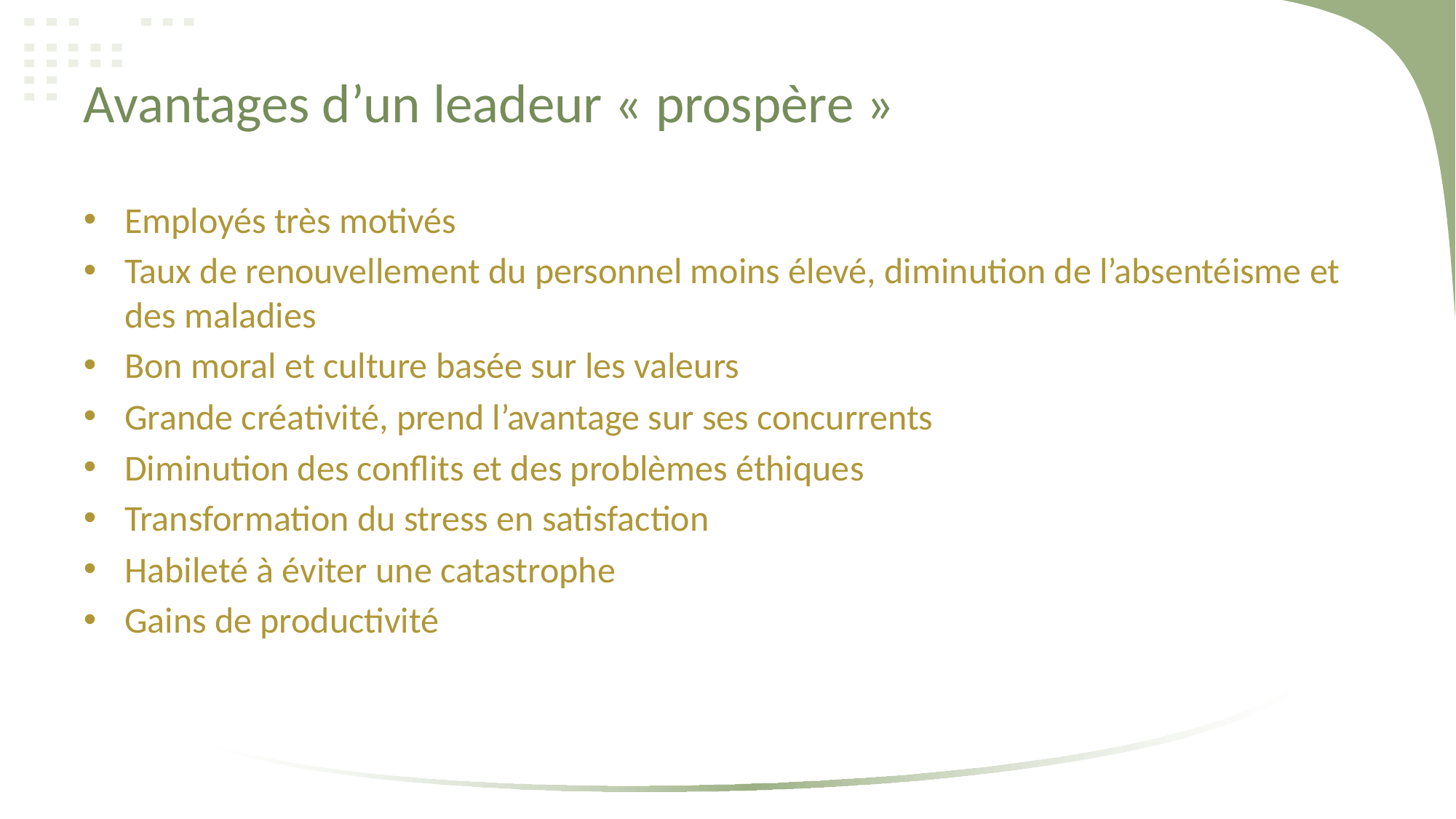

# Avantages d’un leadeur « prospère »
Employés très motivés
Taux de renouvellement du personnel moins élevé, diminution de l’absentéisme et des maladies
Bon moral et culture basée sur les valeurs
Grande créativité, prend l’avantage sur ses concurrents
Diminution des conflits et des problèmes éthiques
Transformation du stress en satisfaction
Habileté à éviter une catastrophe
Gains de productivité